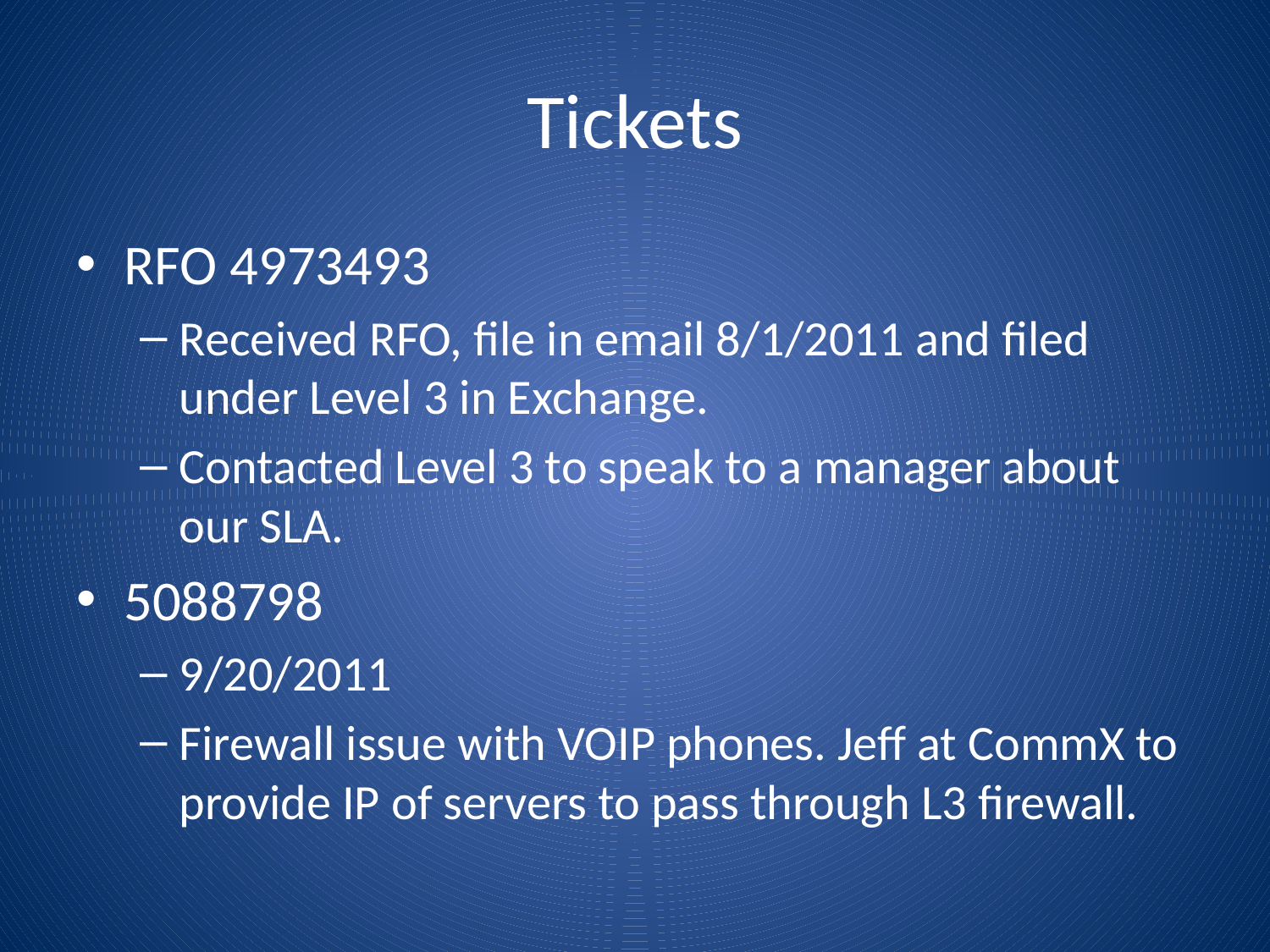

# Tickets
RFO 4973493
Received RFO, file in email 8/1/2011 and filed under Level 3 in Exchange.
Contacted Level 3 to speak to a manager about our SLA.
5088798
9/20/2011
Firewall issue with VOIP phones. Jeff at CommX to provide IP of servers to pass through L3 firewall.